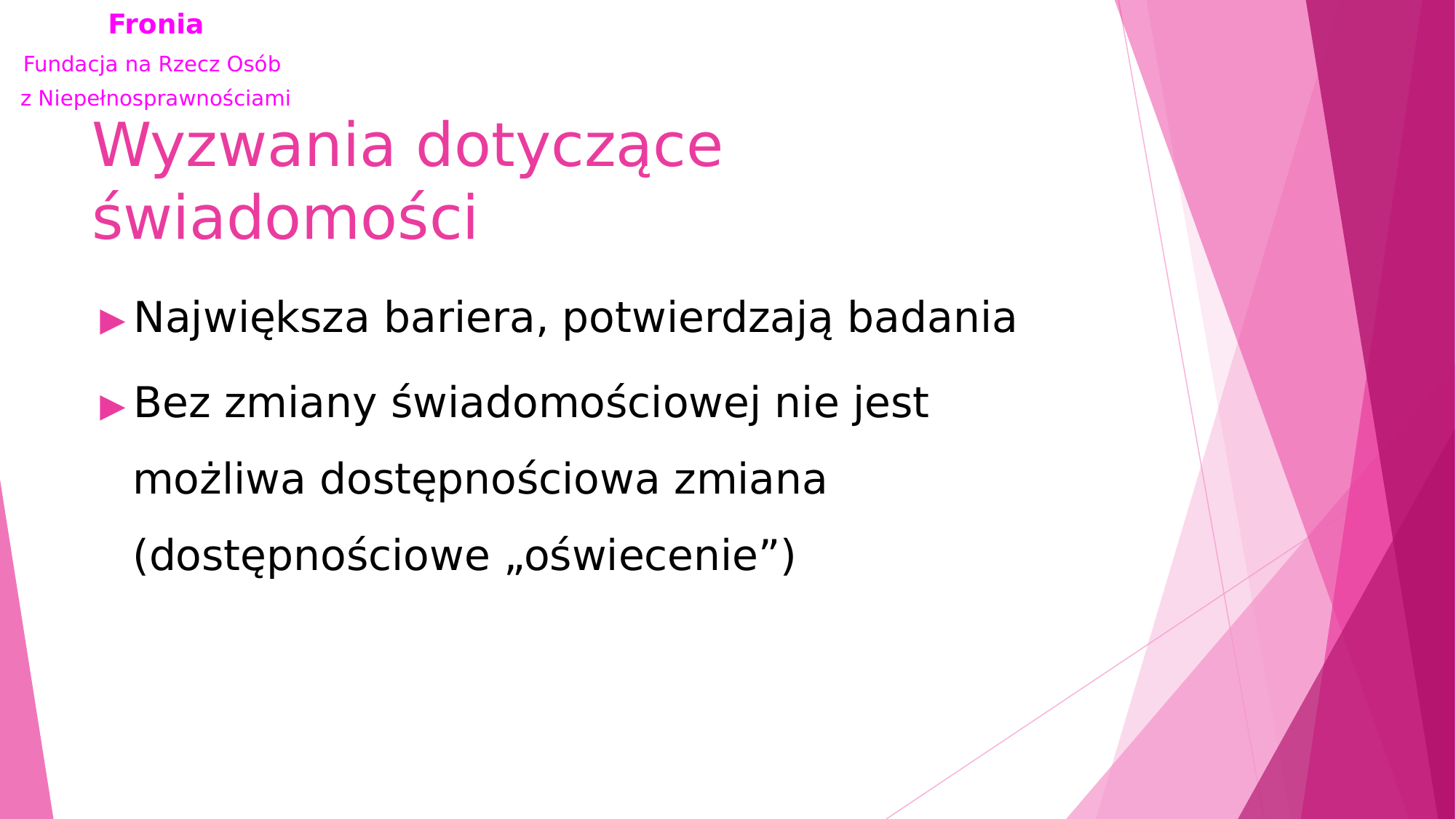

# Wyzwania dotyczące świadomości
Największa bariera, potwierdzają badania
Bez zmiany świadomościowej nie jest możliwa dostępnościowa zmiana (dostępnościowe „oświecenie”)